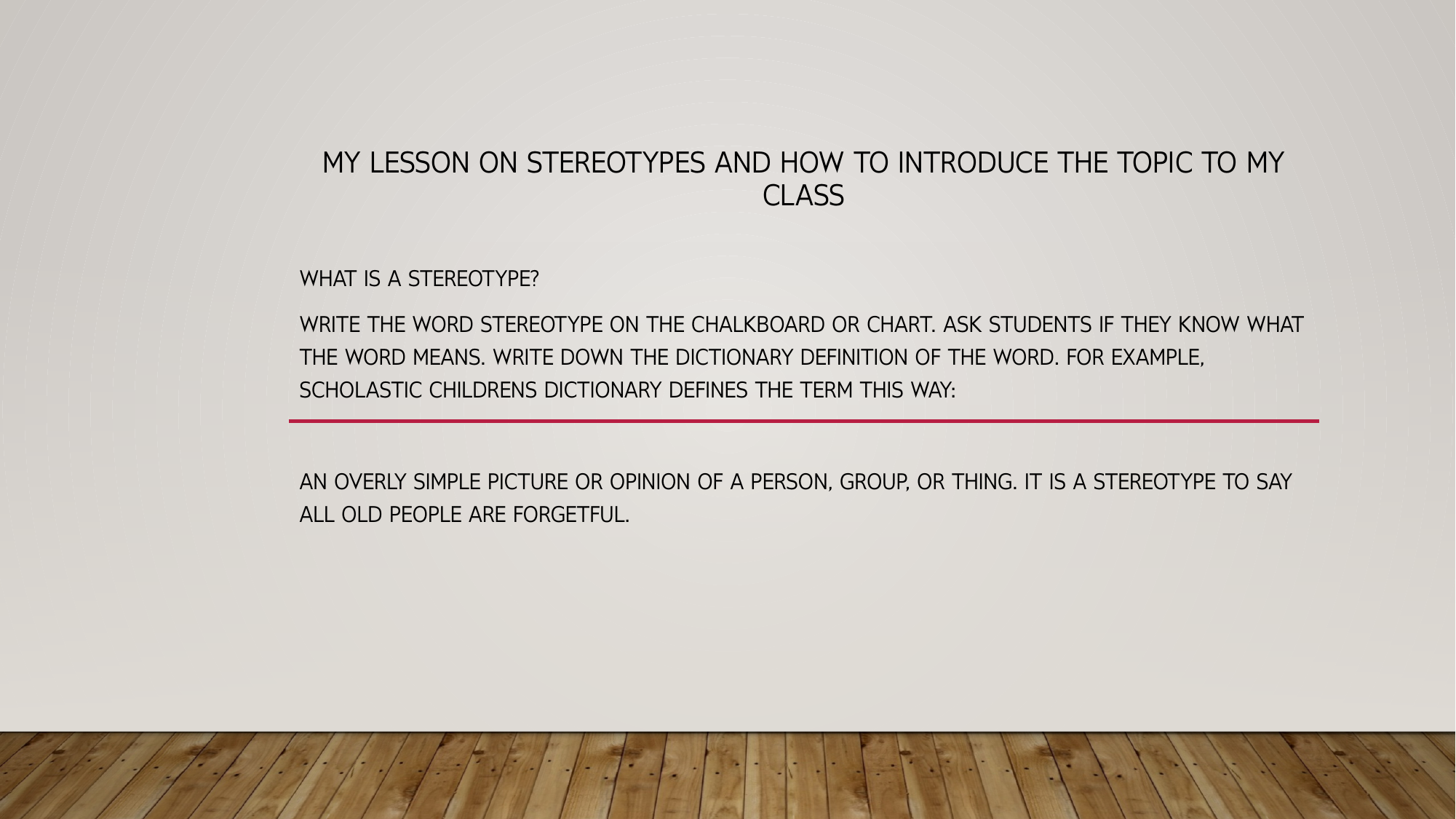

# MY Lesson on stereotypes and how to introduce the topic to my class
What is a stereotype?
Write the word stereotype on the chalkboard or chart. Ask students if they know what the word means. Write down the dictionary definition of the word. For example, Scholastic Childrens Dictionary defines the term this way:

An overly simple picture or opinion of a person, group, or thing. It is a stereotype to say all old people are forgetful.